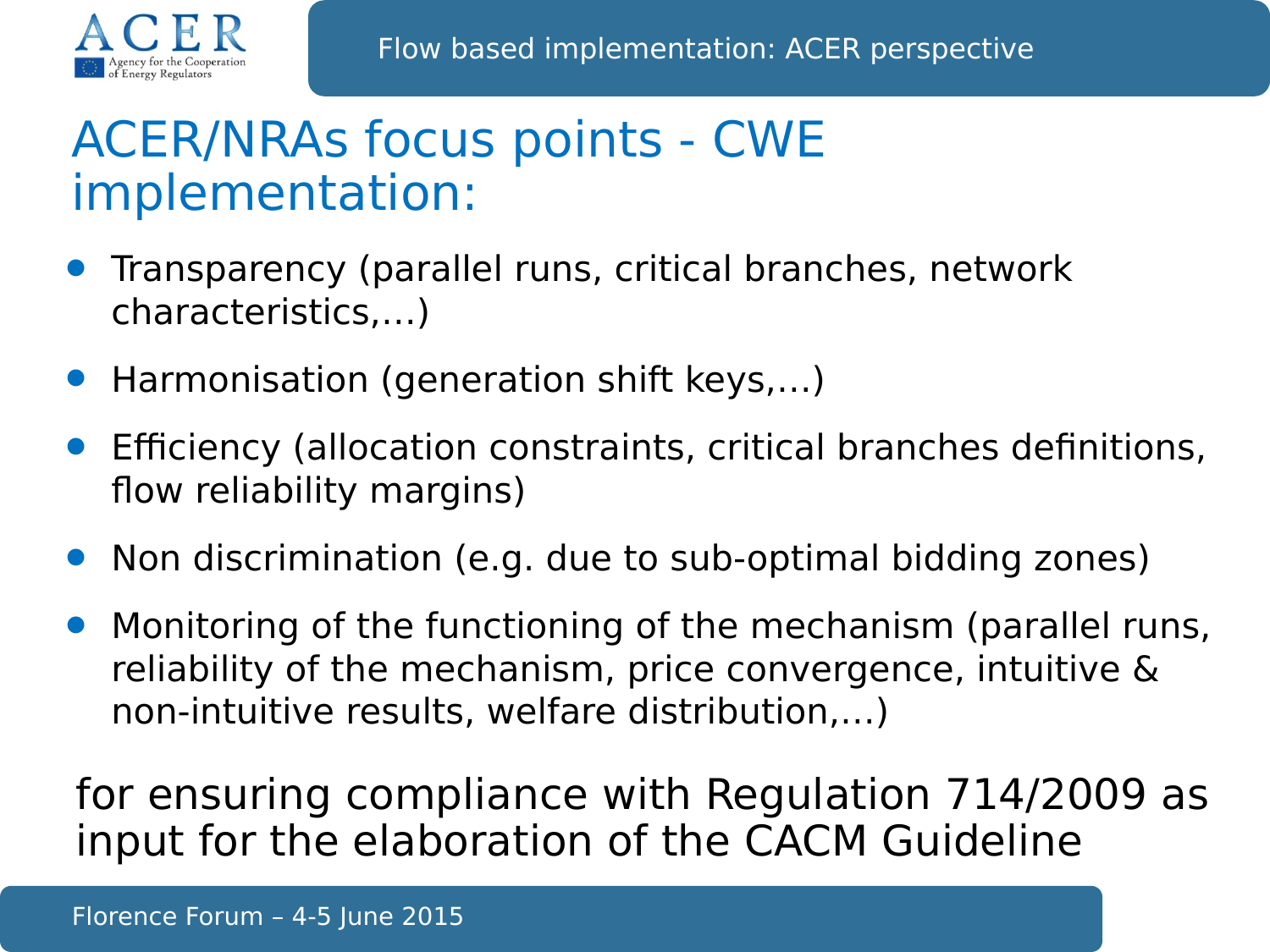

Flow based implementation: ACER perspective

# ACER/NRAs focus points - CWE implementation:
Transparency (parallel runs, critical branches, network characteristics,…)
Harmonisation (generation shift keys,…)
Efficiency (allocation constraints, critical branches definitions, flow reliability margins)
Non discrimination (e.g. due to sub-optimal bidding zones)
Monitoring of the functioning of the mechanism (parallel runs, reliability of the mechanism, price convergence, intuitive & non-intuitive results, welfare distribution,…)
for ensuring compliance with Regulation 714/2009 as input for the elaboration of the CACM Guideline
Florence Forum – 4-5 June 2015